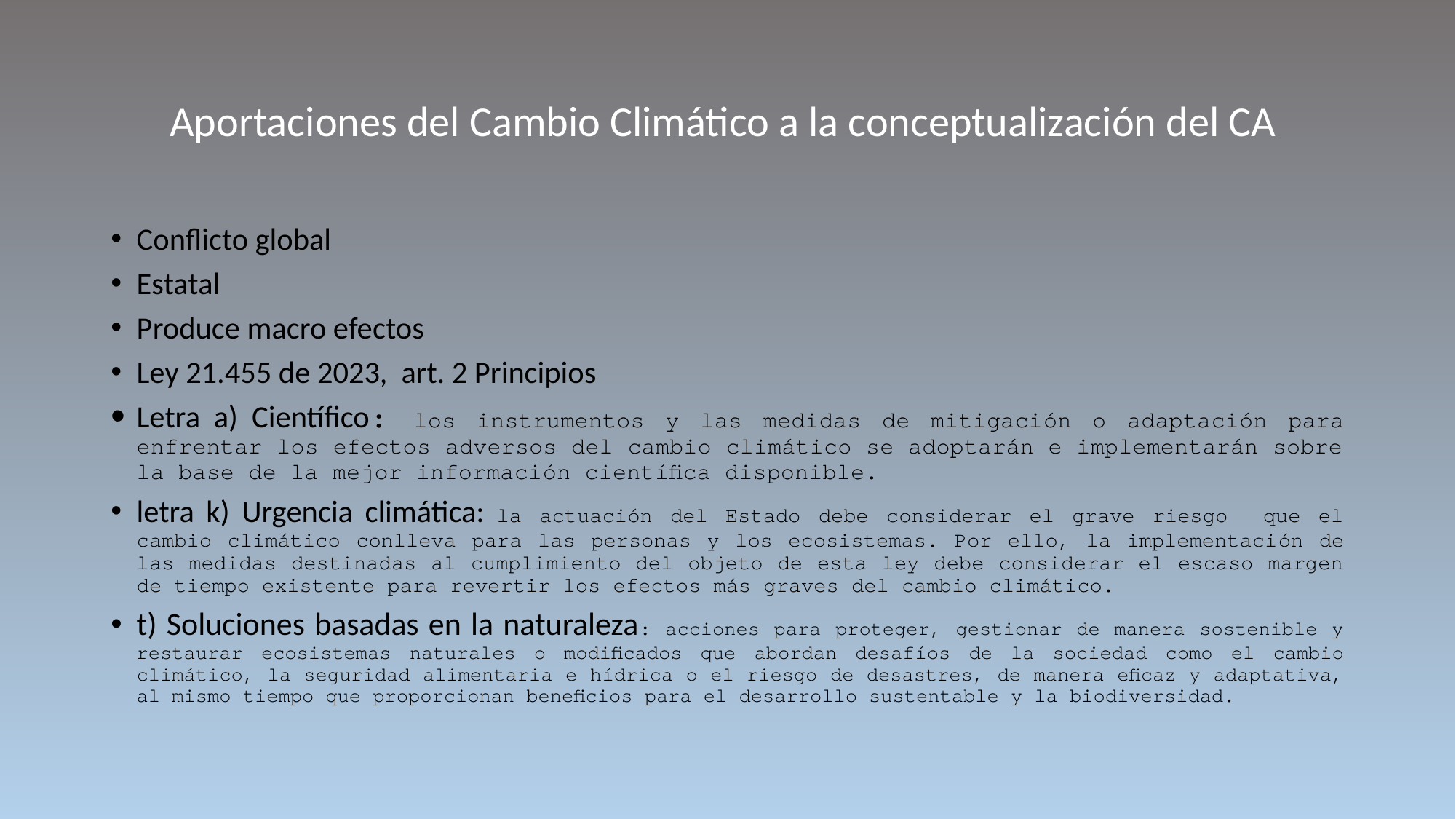

# Aportaciones del Cambio Climático a la conceptualización del CA
Conflicto global
Estatal
Produce macro efectos
Ley 21.455 de 2023,  art. 2 Principios
Letra a) Científico: los instrumentos y las medidas de mitigación o adaptación para enfrentar los efectos adversos del cambio climático se adoptarán e implementarán sobre la base de la mejor información científica disponible.
letra k) Urgencia climática: la actuación del Estado debe considerar el grave riesgo  que el cambio climático conlleva para las personas y los ecosistemas. Por ello, la implementación de las medidas destinadas al cumplimiento del objeto de esta ley debe considerar el escaso margen de tiempo existente para revertir los efectos más graves del cambio climático.
t) Soluciones basadas en la naturaleza: acciones para proteger, gestionar de manera sostenible y restaurar ecosistemas naturales o modificados que abordan desafíos de la sociedad como el cambio climático, la seguridad alimentaria e hídrica o el riesgo de desastres, de manera eficaz y adaptativa, al mismo tiempo que proporcionan beneficios para el desarrollo sustentable y la biodiversidad.